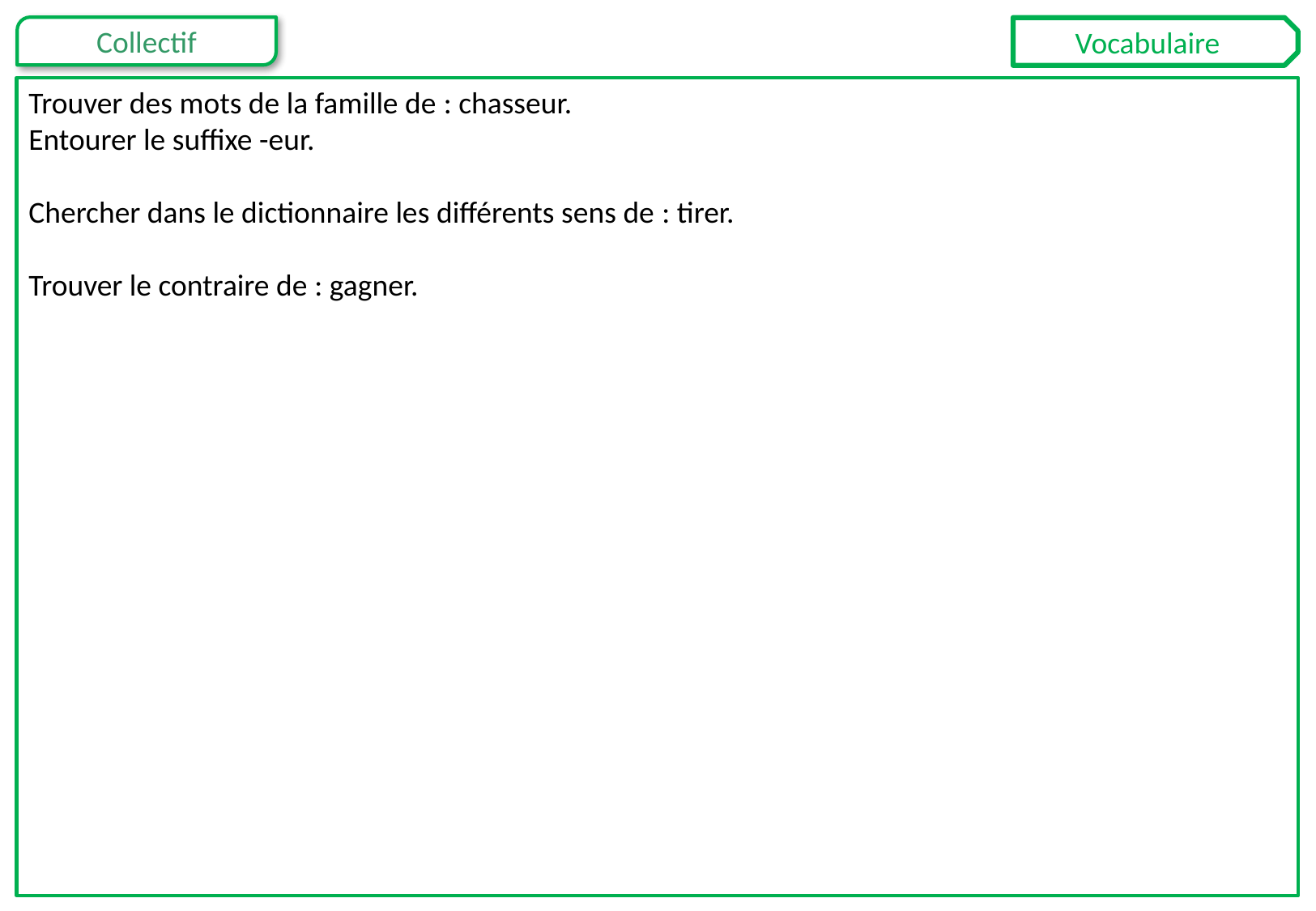

Vocabulaire
Trouver des mots de la famille de : chasseur.
Entourer le suffixe -eur.

Chercher dans le dictionnaire les différents sens de : tirer.

Trouver le contraire de : gagner.